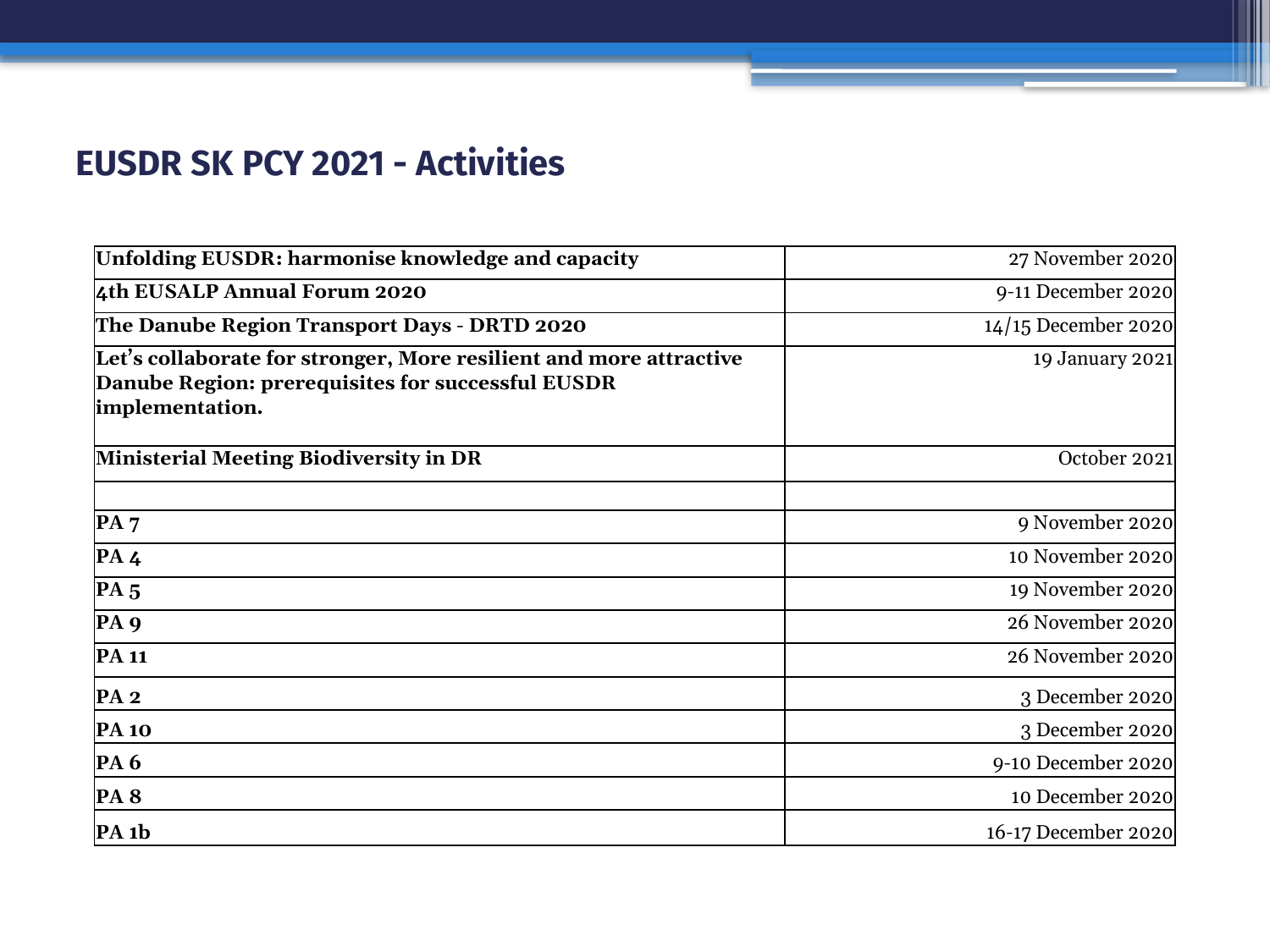

# EUSDR SK PCY 2021 - Activities
| Unfolding EUSDR: harmonise knowledge and capacity | 27 November 2020 |
| --- | --- |
| 4th EUSALP Annual Forum 2020 | 9-11 December 2020 |
| The Danube Region Transport Days - DRTD 2020 | 14/15 December 2020 |
| Let’s collaborate for stronger, More resilient and more attractive Danube Region: prerequisites for successful EUSDR implementation. | 19 January 2021 |
| Ministerial Meeting Biodiversity in DR | October 2021 |
|  |  |
| PA 7 | 9 November 2020 |
| PA 4 | 10 November 2020 |
| PA 5 | 19 November 2020 |
| PA 9 | 26 November 2020 |
| PA 11 | 26 November 2020 |
| PA 2 | 3 December 2020 |
| PA 10 | 3 December 2020 |
| PA 6 | 9-10 December 2020 |
| PA 8 | 10 December 2020 |
| PA 1b | 16-17 December 2020 |